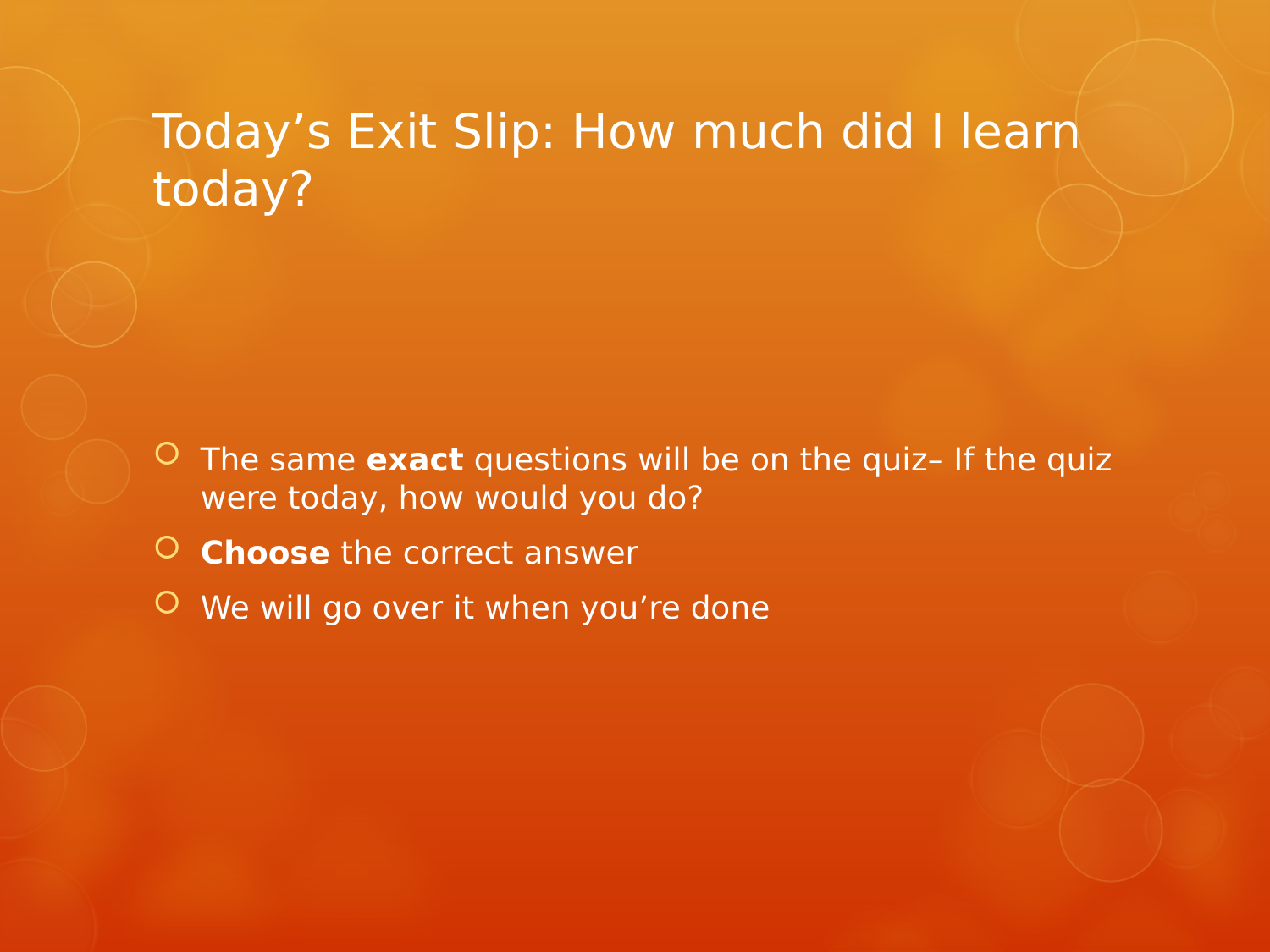

# Today’s Exit Slip: How much did I learn today?
The same exact questions will be on the quiz– If the quiz were today, how would you do?
Choose the correct answer
We will go over it when you’re done